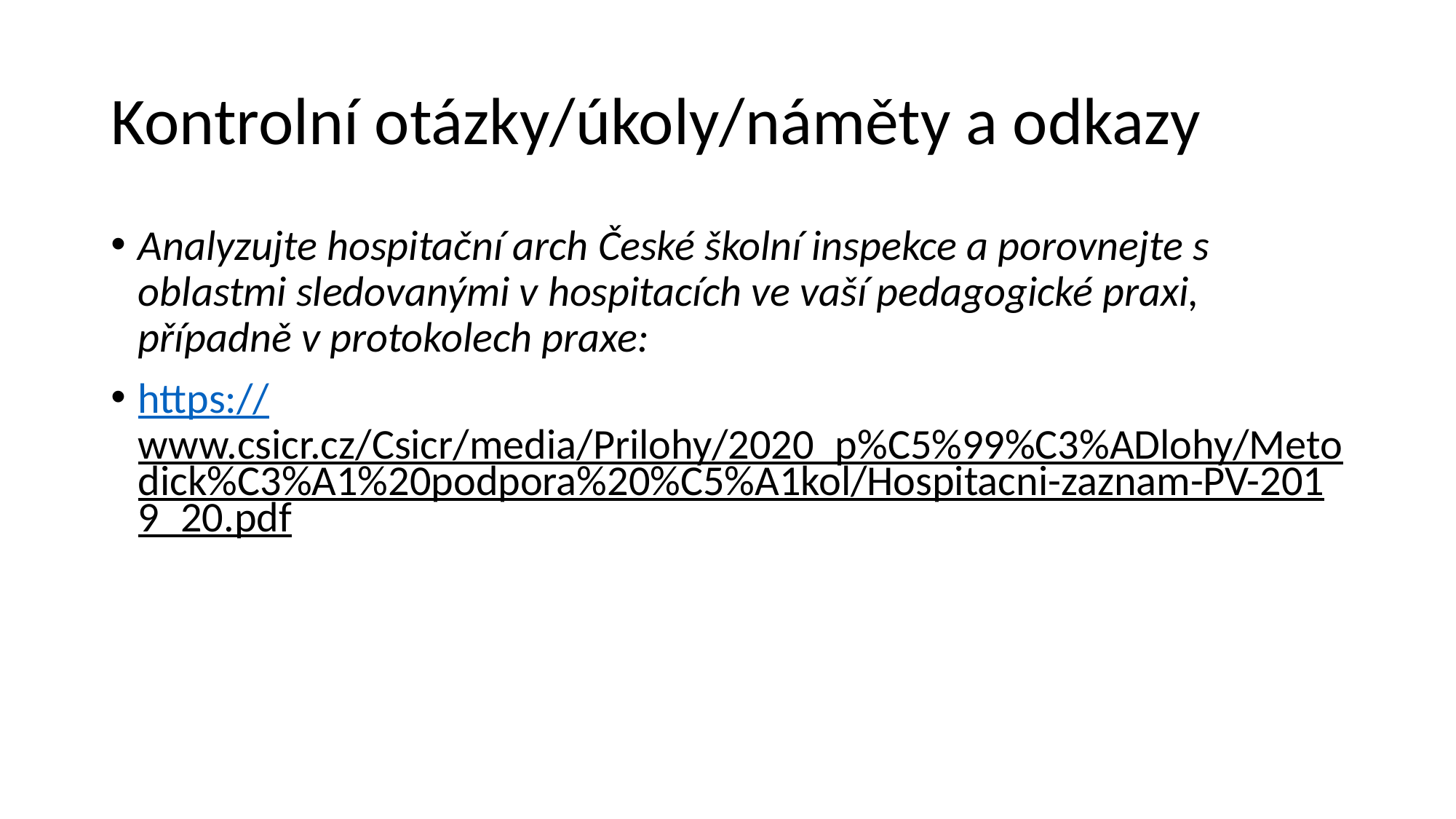

# Kontrolní otázky/úkoly/náměty a odkazy
Analyzujte hospitační arch České školní inspekce a porovnejte s oblastmi sledovanými v hospitacích ve vaší pedagogické praxi, případně v protokolech praxe:
https://www.csicr.cz/Csicr/media/Prilohy/2020_p%C5%99%C3%ADlohy/Metodick%C3%A1%20podpora%20%C5%A1kol/Hospitacni-zaznam-PV-2019_20.pdf